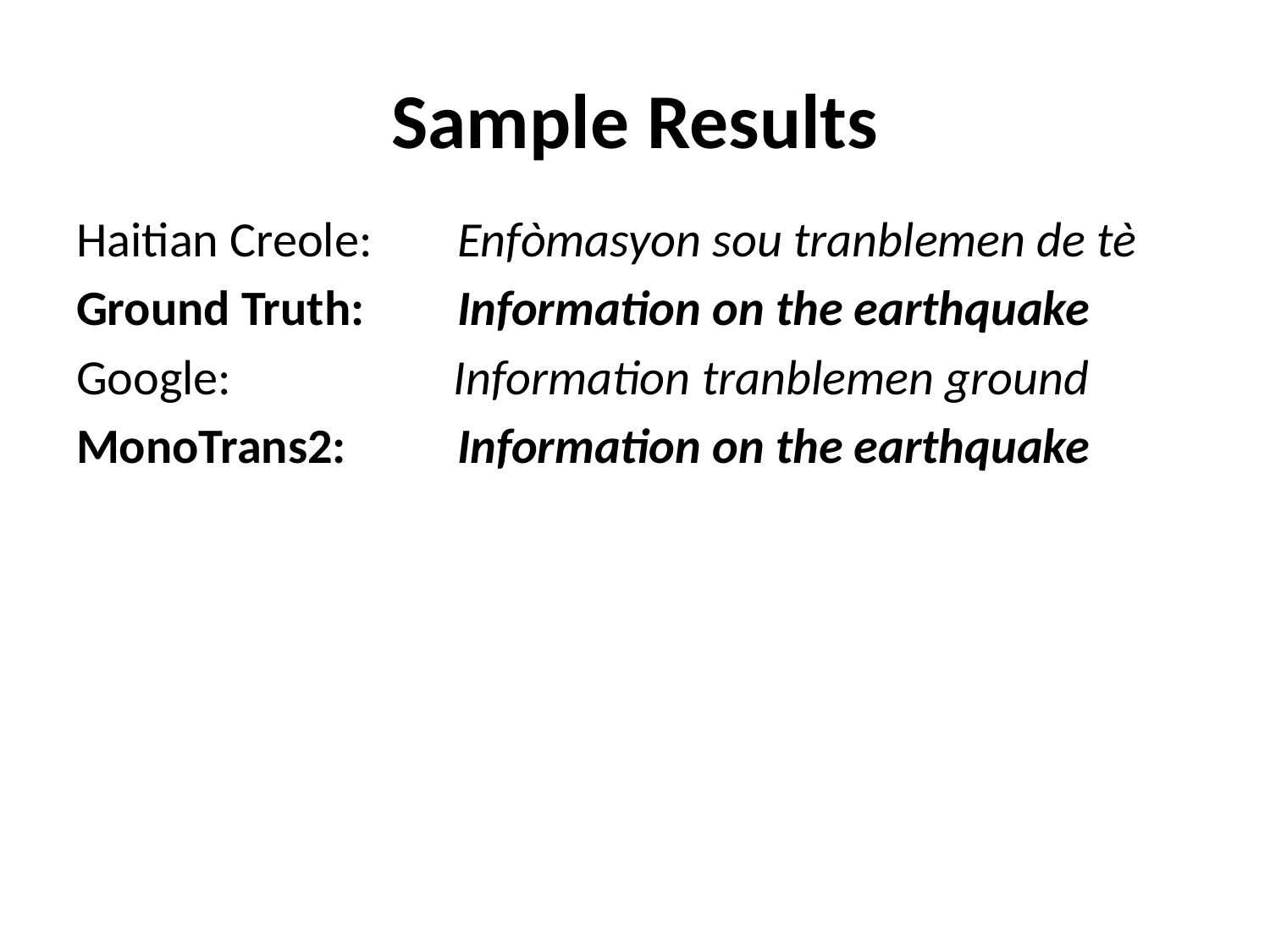

# Sample Results
Haitian Creole:	Enfòmasyon sou tranblemen de tè
Ground Truth:	Information on the earthquake
Google:	           Information tranblemen ground
MonoTrans2:	Information on the earthquake